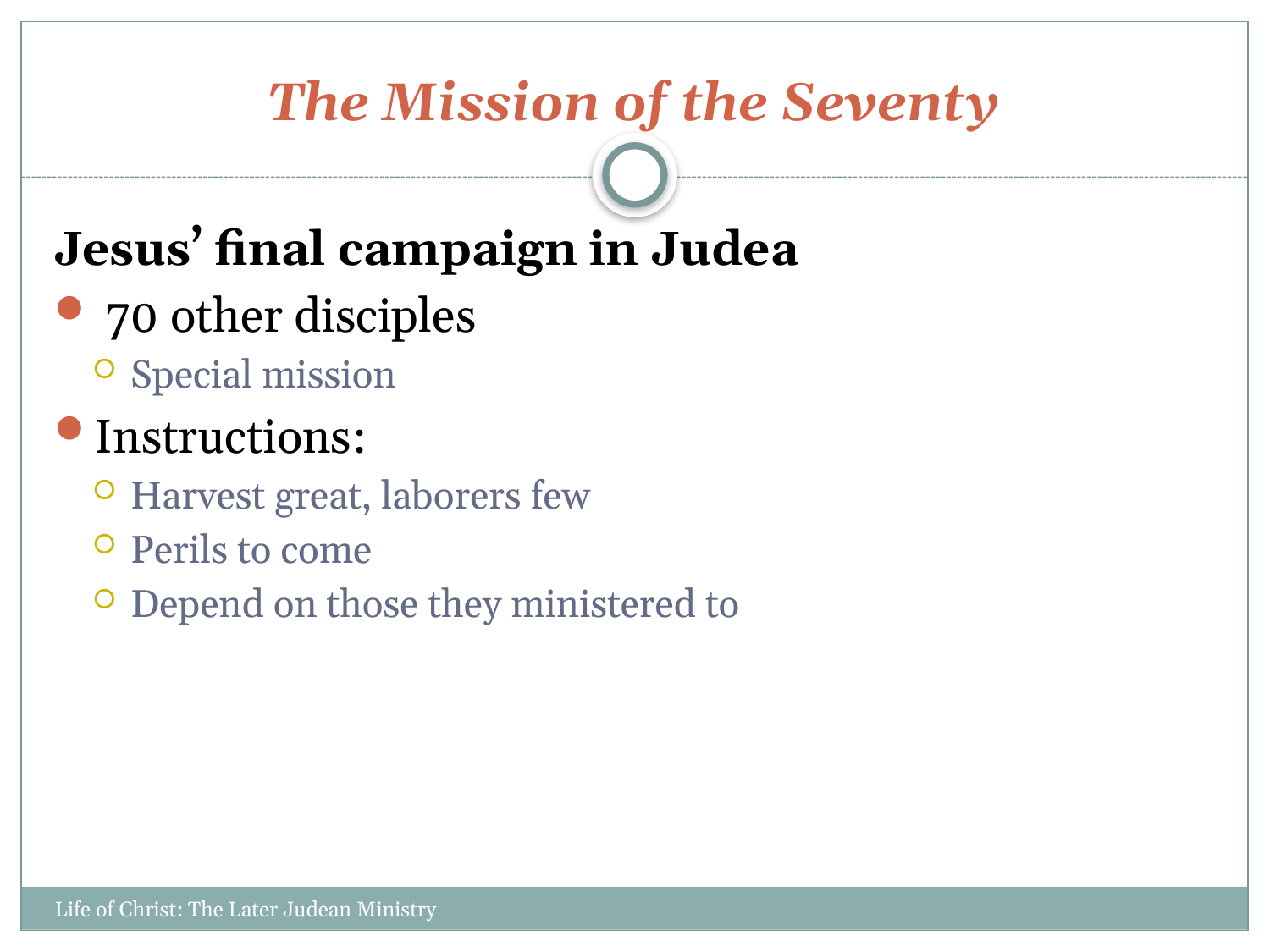

# The Mission of the Seventy
Jesus’ final campaign in Judea
 70 other disciples
Special mission
Instructions:
Harvest great, laborers few
Perils to come
Depend on those they ministered to

Life of Christ: The Later Judean Ministry